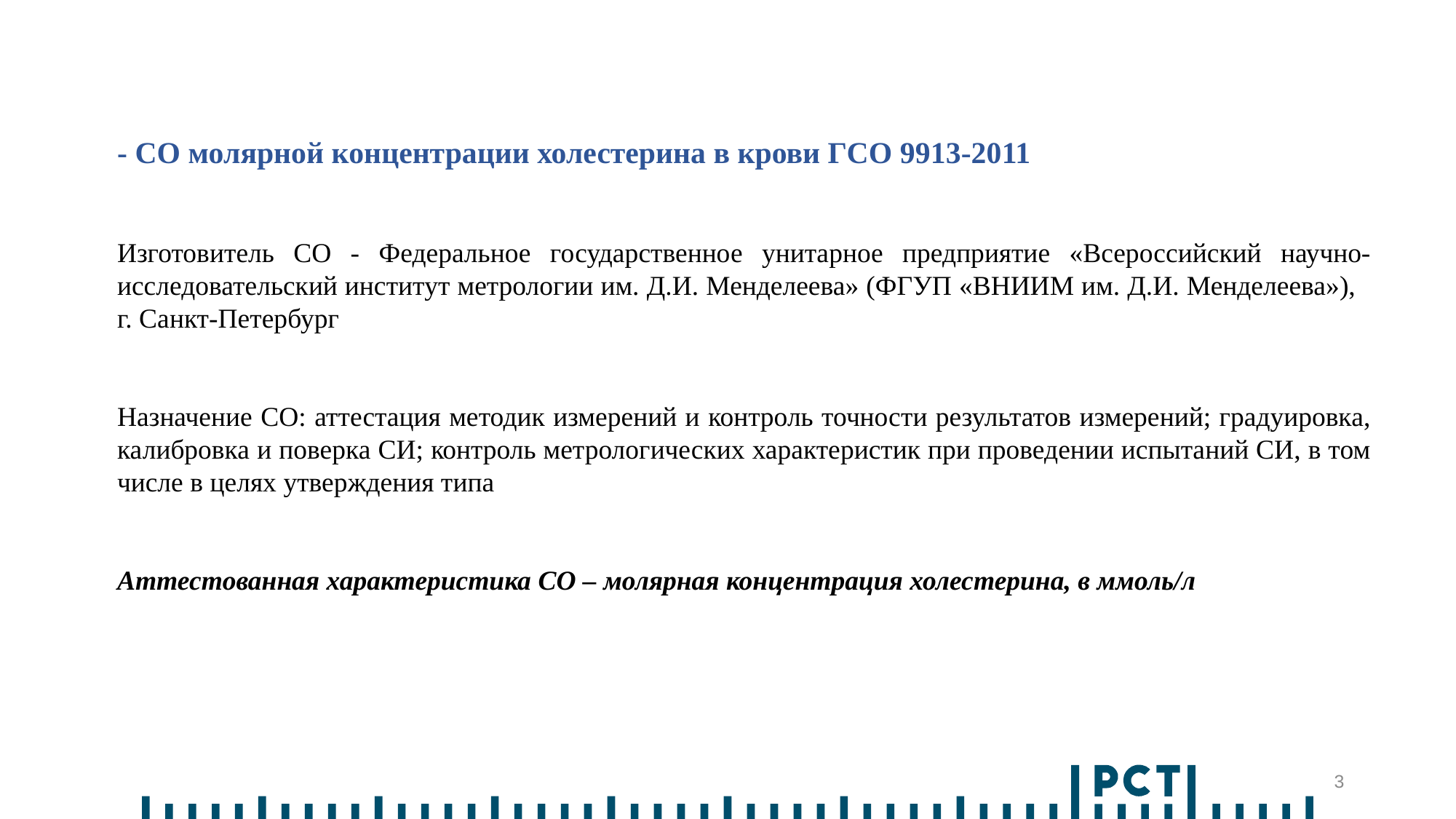

- СО молярной концентрации холестерина в крови ГСО 9913-2011

Изготовитель СО - Федеральное государственное унитарное предприятие «Всероссийский научно-исследовательский институт метрологии им. Д.И. Менделеева» (ФГУП «ВНИИМ им. Д.И. Менделеева»),   г. Санкт-Петербург

Назначение СО: аттестация методик измерений и контроль точности результатов измерений; градуировка, калибровка и поверка СИ; контроль метрологических характеристик при проведении испытаний СИ, в том числе в целях утверждения типа

Аттестованная характеристика СО – молярная концентрация холестерина, в ммоль/л

3